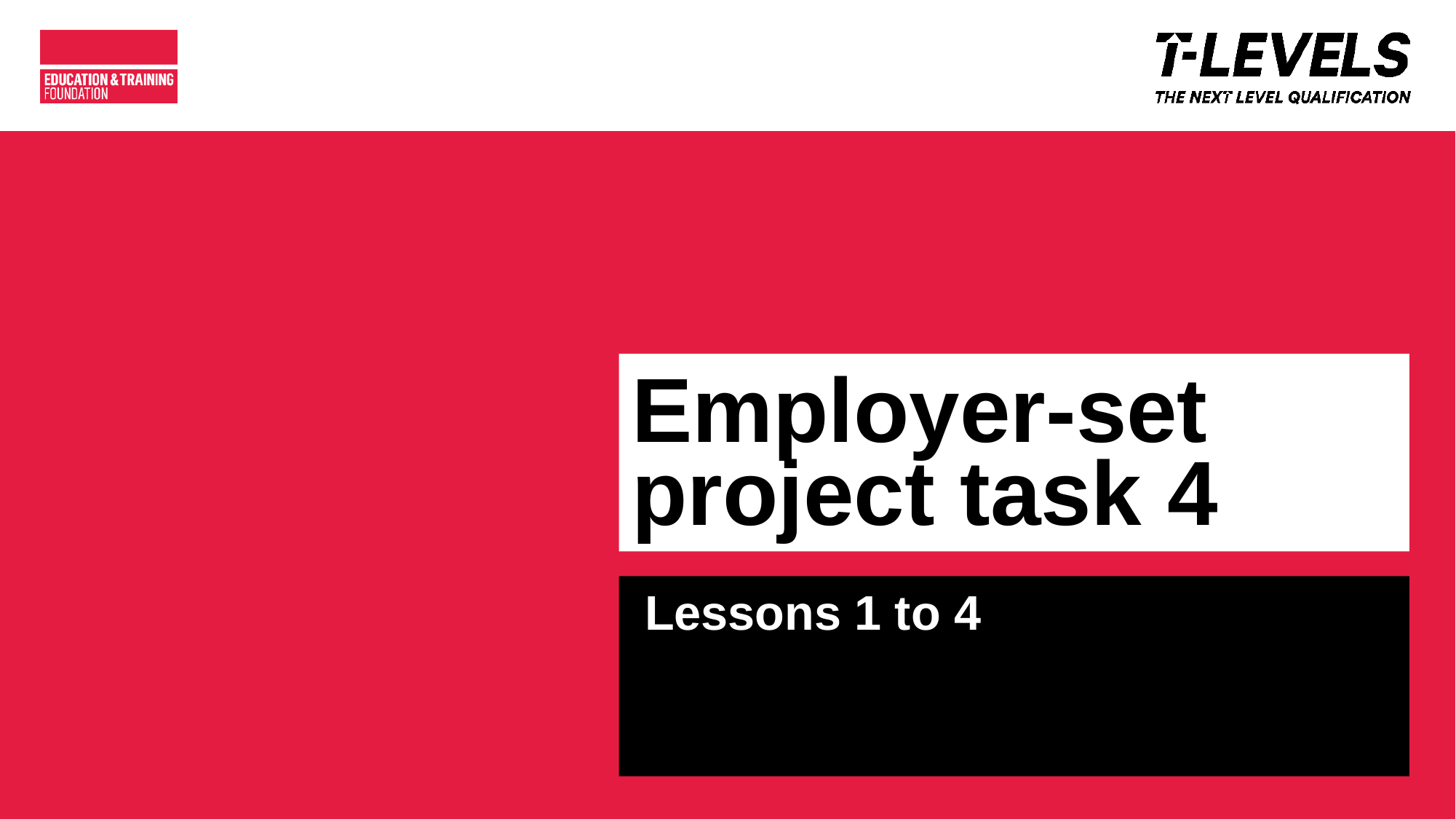

# Employer-set project task 4
Lessons 1 to 4